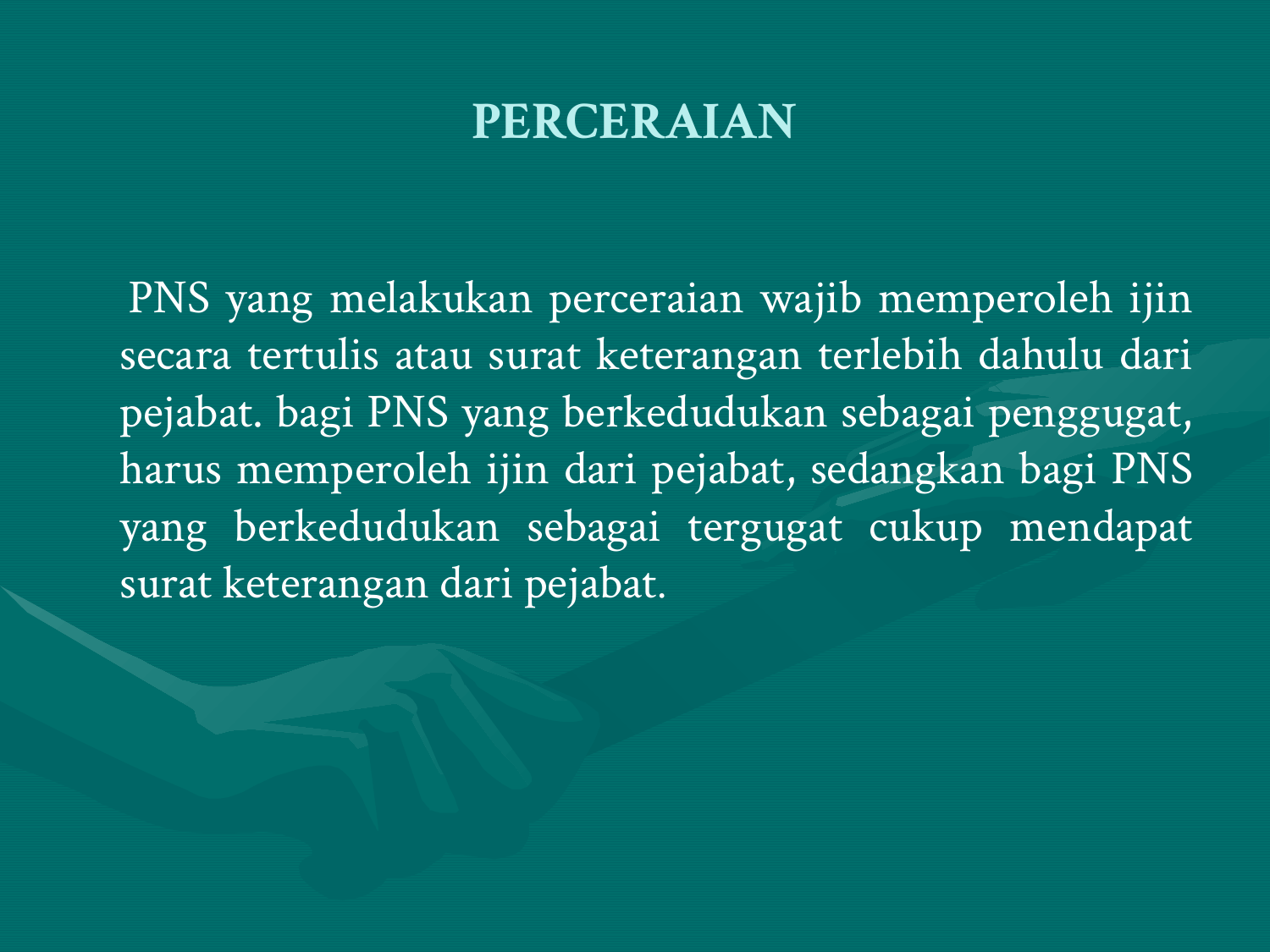

# PERCERAIAN
   PNS yang melakukan perceraian wajib memperoleh ijin secara tertulis atau surat keterangan terlebih dahulu dari pejabat. bagi PNS yang berkedudukan sebagai penggugat, harus memperoleh ijin dari pejabat, sedangkan bagi PNS yang berkedudukan sebagai tergugat cukup mendapat surat keterangan dari pejabat.